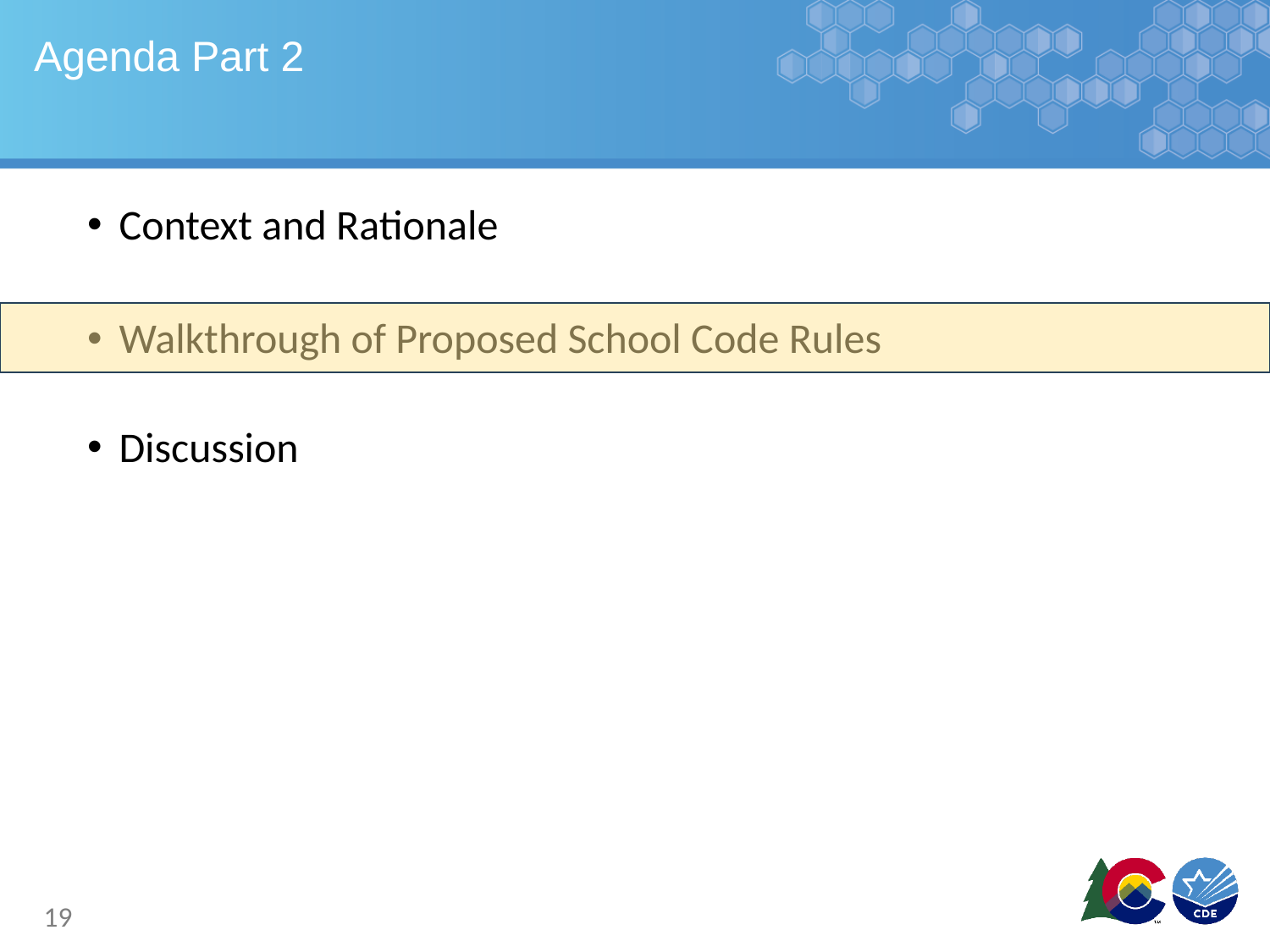

# Agenda Part 2
Context and Rationale
Walkthrough of Proposed School Code Rules
Discussion

19